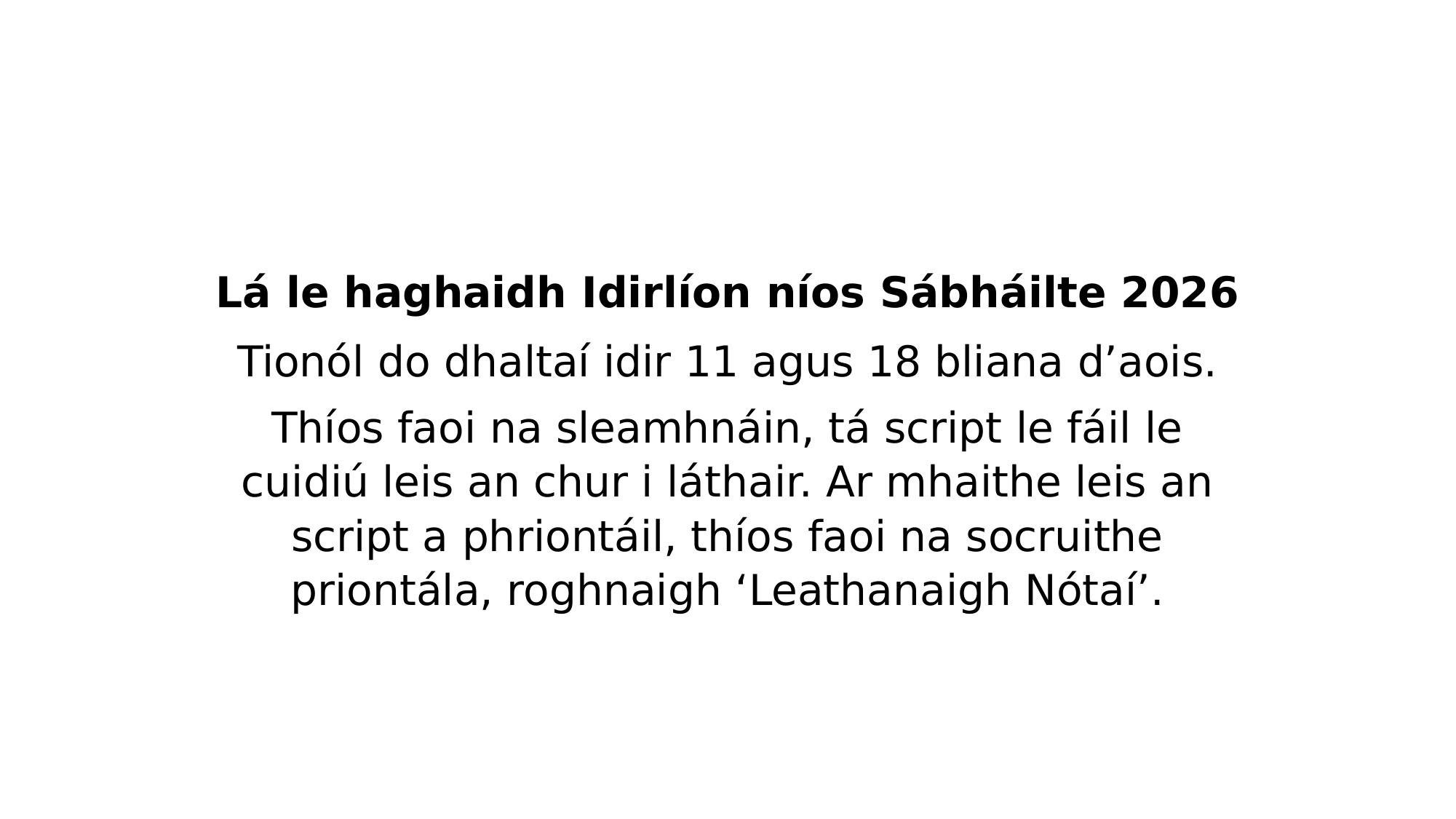

Lá le haghaidh Idirlíon níos Sábháilte 2026
Tionól do dhaltaí idir 11 agus 18 bliana d’aois.
Thíos faoi na sleamhnáin, tá script le fáil le cuidiú leis an chur i láthair. Ar mhaithe leis an script a phriontáil, thíos faoi na socruithe priontála, roghnaigh ‘Leathanaigh Nótaí’.